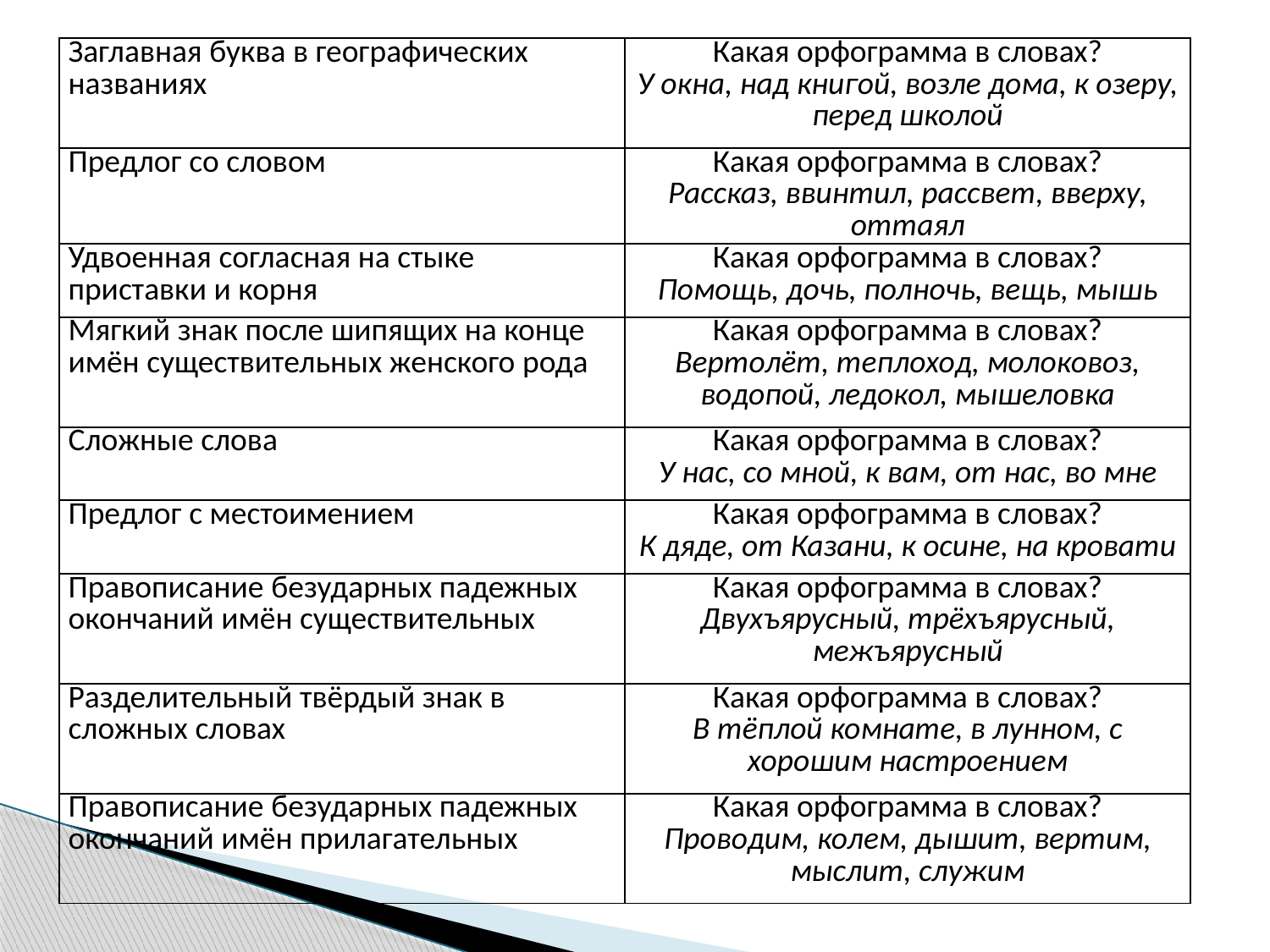

| Заглавная буква в географических названиях | Какая орфограмма в словах? У окна, над книгой, возле дома, к озеру, перед школой |
| --- | --- |
| Предлог со словом | Какая орфограмма в словах? Рассказ, ввинтил, рассвет, вверху, оттаял |
| Удвоенная согласная на стыке приставки и корня | Какая орфограмма в словах? Помощь, дочь, полночь, вещь, мышь |
| Мягкий знак после шипящих на конце имён существительных женского рода | Какая орфограмма в словах? Вертолёт, теплоход, молоковоз, водопой, ледокол, мышеловка |
| Сложные слова | Какая орфограмма в словах? У нас, со мной, к вам, от нас, во мне |
| Предлог с местоимением | Какая орфограмма в словах? К дяде, от Казани, к осине, на кровати |
| Правописание безударных падежных окончаний имён существительных | Какая орфограмма в словах? Двухъярусный, трёхъярусный, межъярусный |
| Разделительный твёрдый знак в сложных словах | Какая орфограмма в словах? В тёплой комнате, в лунном, с хорошим настроением |
| Правописание безударных падежных окончаний имён прилагательных | Какая орфограмма в словах? Проводим, колем, дышит, вертим, мыслит, служим |